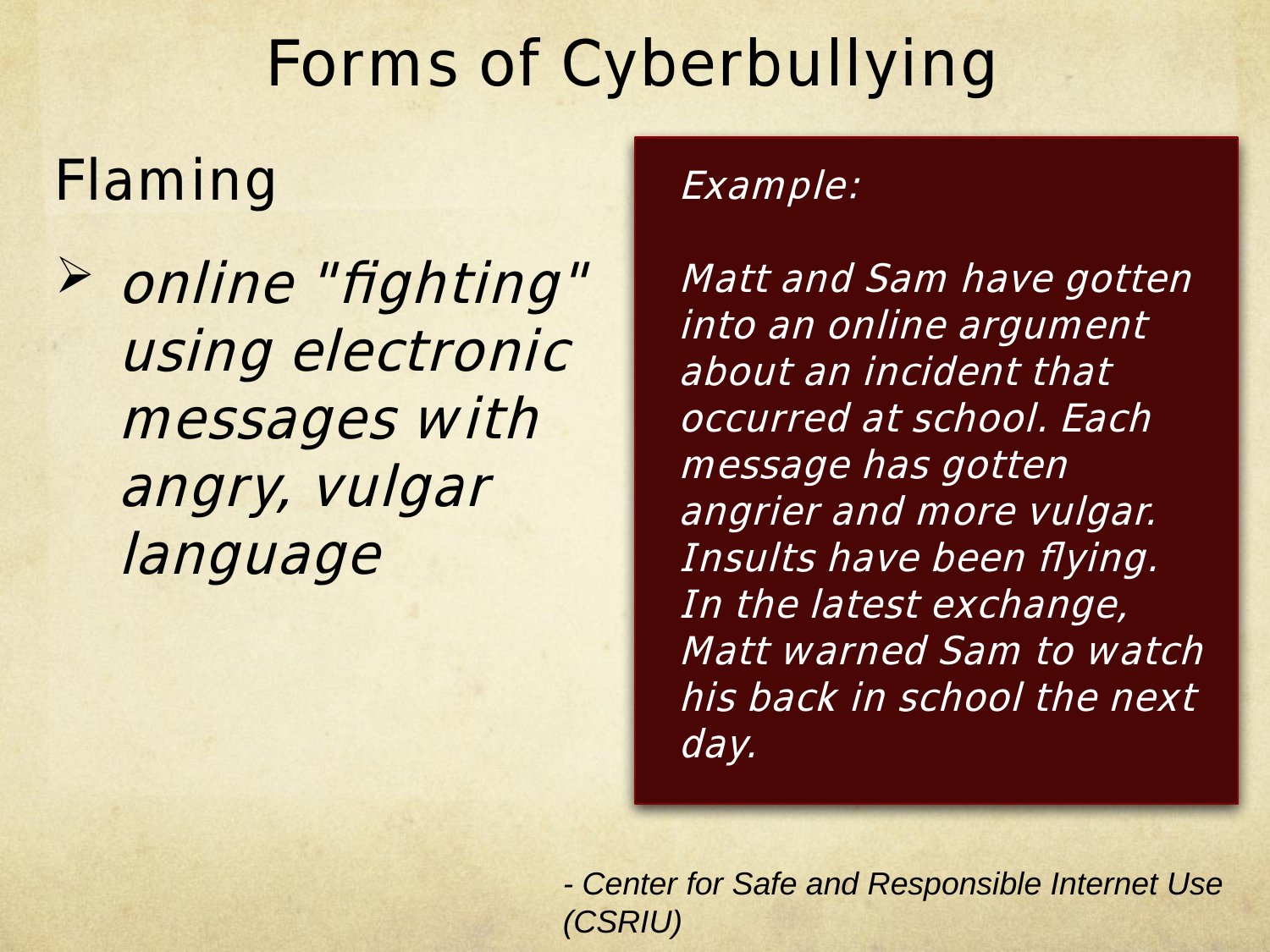

Forms of Cyberbullying
Flaming
online "fighting" using electronic messages with angry, vulgar language

Example:

Matt and Sam have gotten into an online argument about an incident that occurred at school. Each message has gotten angrier and more vulgar. Insults have been flying. In the latest exchange, Matt warned Sam to watch his back in school the next day.

- Center for Safe and Responsible Internet Use (CSRIU)